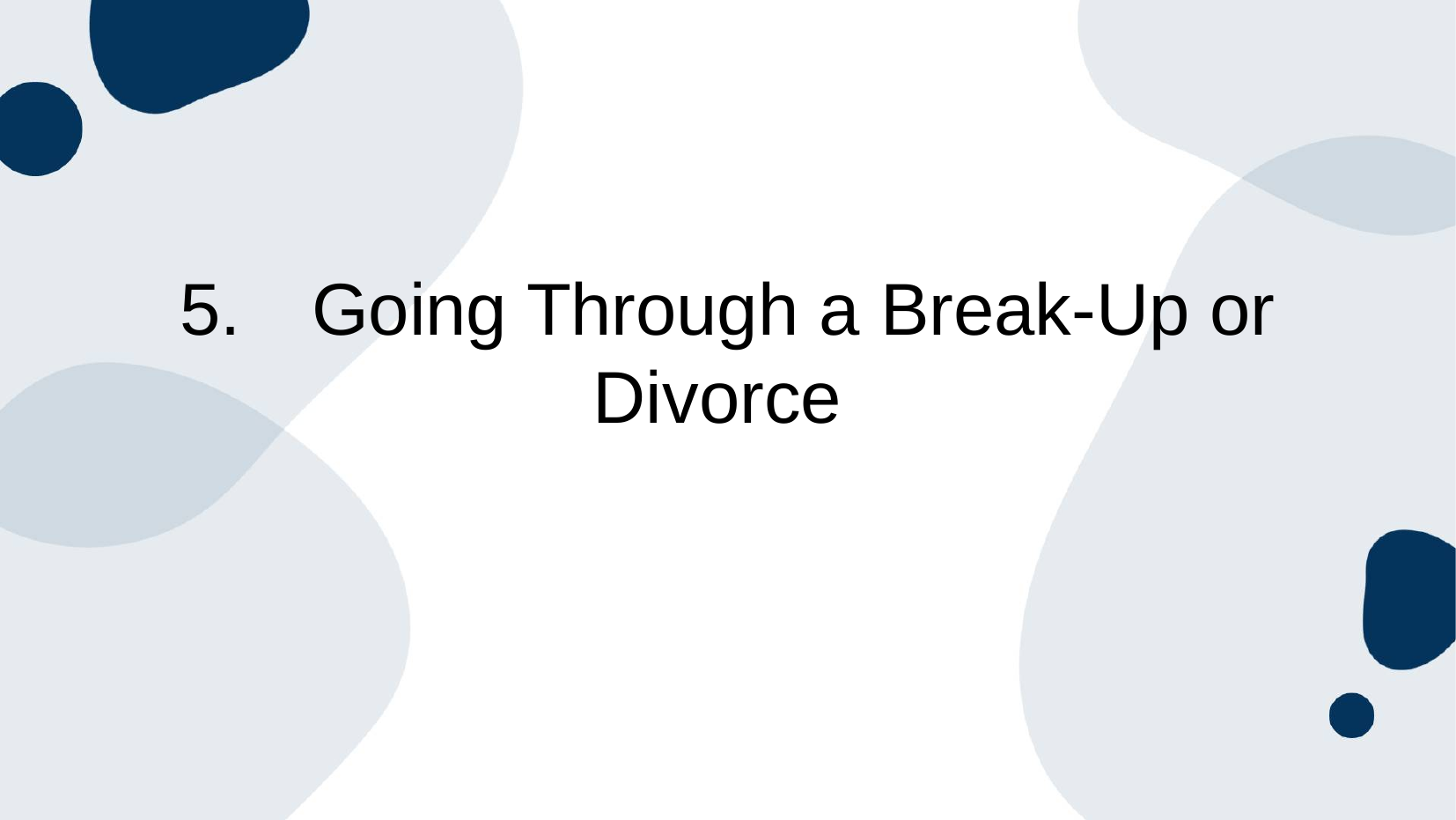

5.	Going Through a Break-Up or Divorce